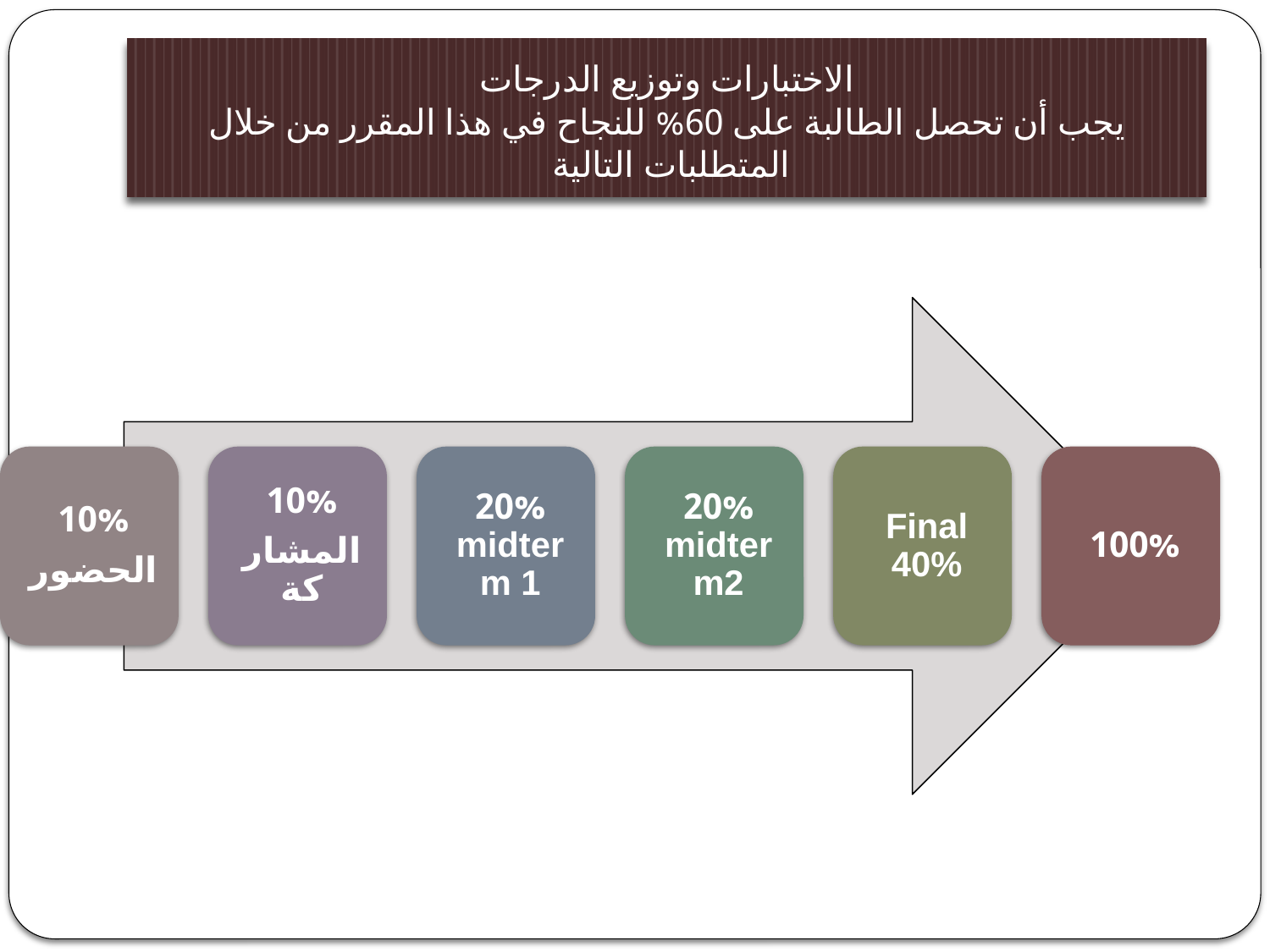

# الاختبارات وتوزيع الدرجات يجب أن تحصل الطالبة على 60% للنجاح في هذا المقرر من خلال المتطلبات التالية
10%
الحضور
10%
المشاركة
20% midterm 1
20% midterm2
Final 40%
100%